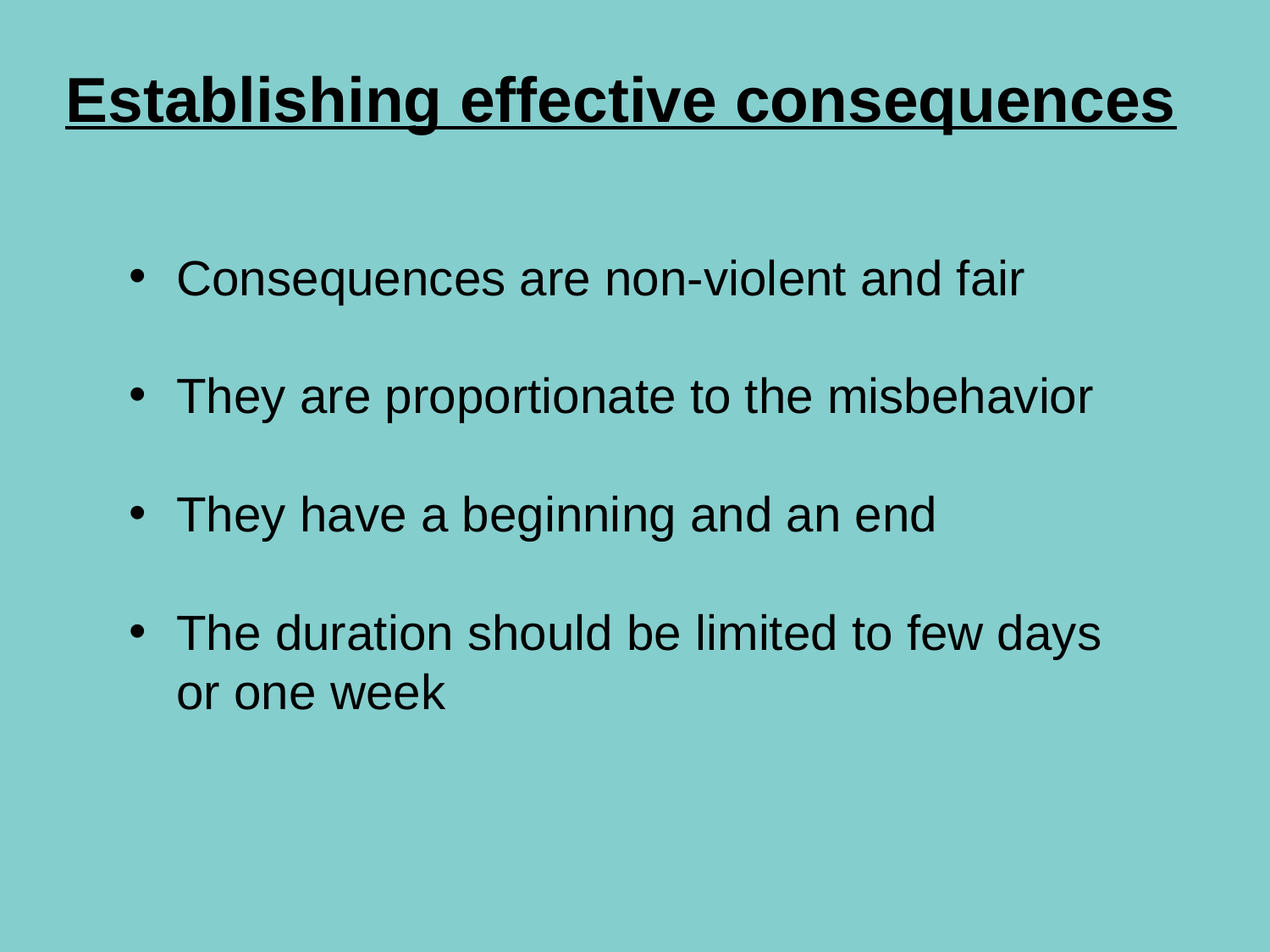

# Establishing effective consequences
Consequences are non-violent and fair

They are proportionate to the misbehavior

They have a beginning and an end

The duration should be limited to few days or one week